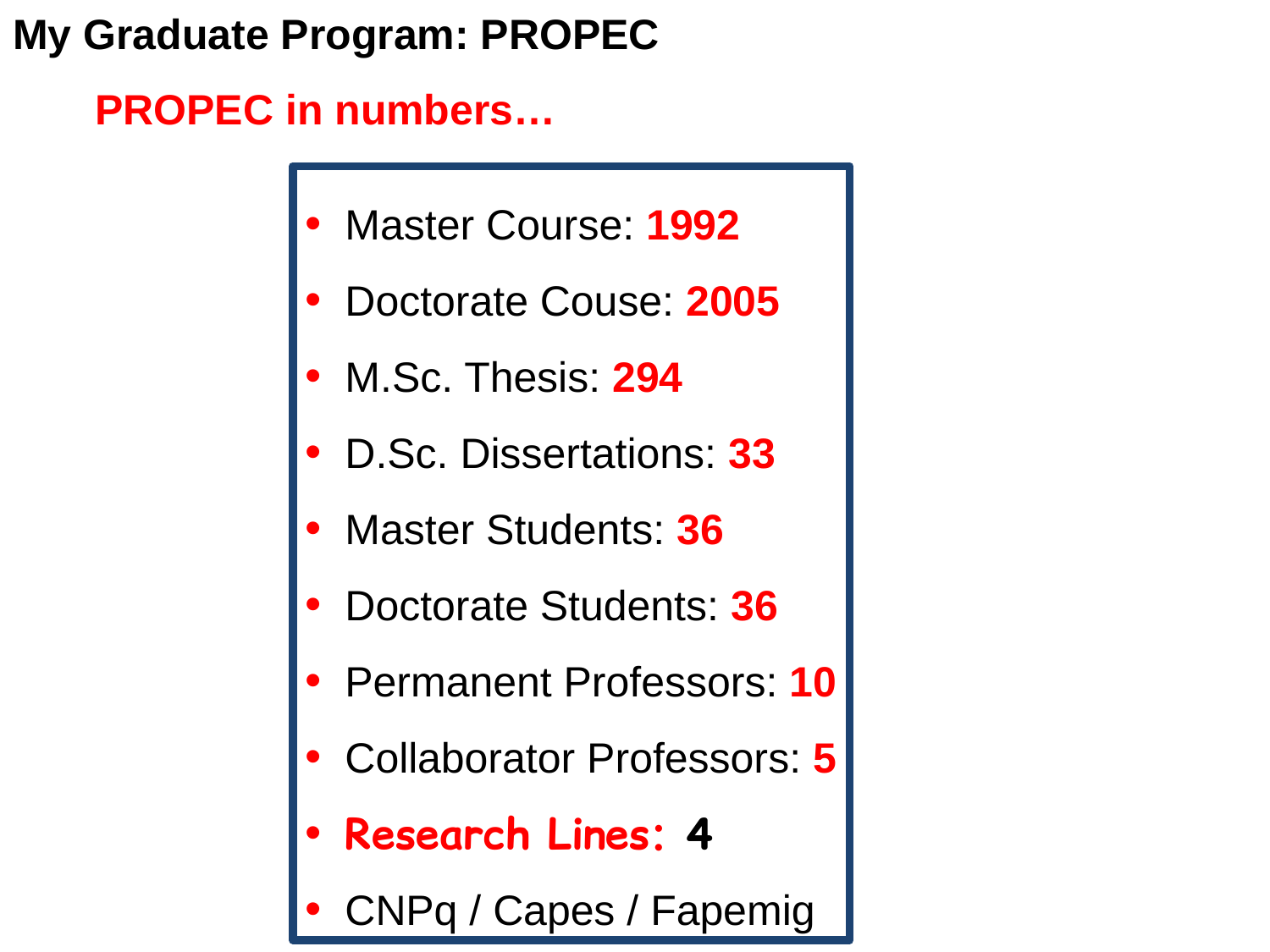

My Graduate Program: PROPEC
PROPEC in numbers…
Master Course: 1992
Doctorate Couse: 2005
M.Sc. Thesis: 294
D.Sc. Dissertations: 33
Master Students: 36
Doctorate Students: 36
Permanent Professors: 10
Collaborator Professors: 5
Research Lines: 4
CNPq / Capes / Fapemig